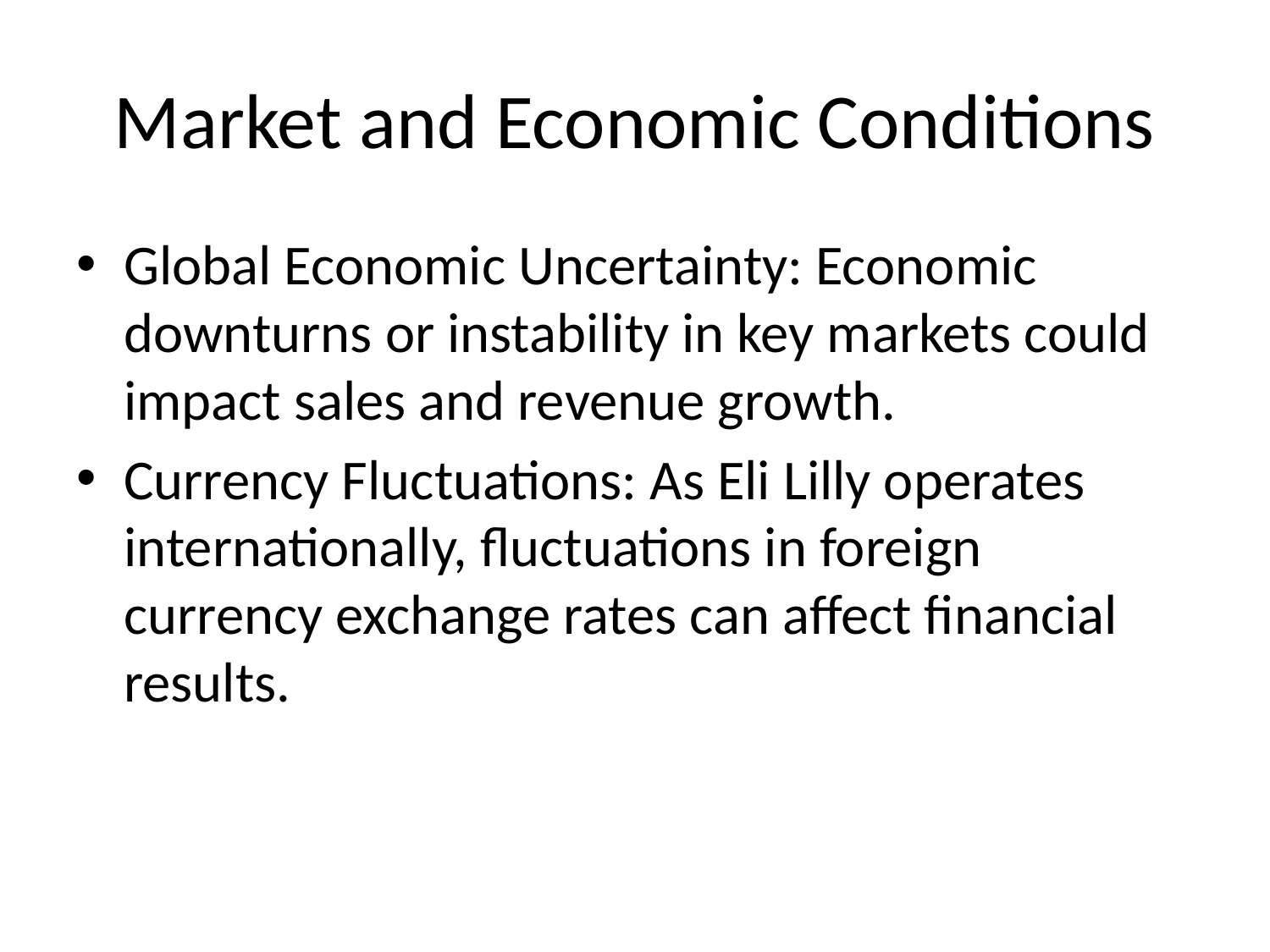

# Market and Economic Conditions
Global Economic Uncertainty: Economic downturns or instability in key markets could impact sales and revenue growth.
Currency Fluctuations: As Eli Lilly operates internationally, fluctuations in foreign currency exchange rates can affect financial results.